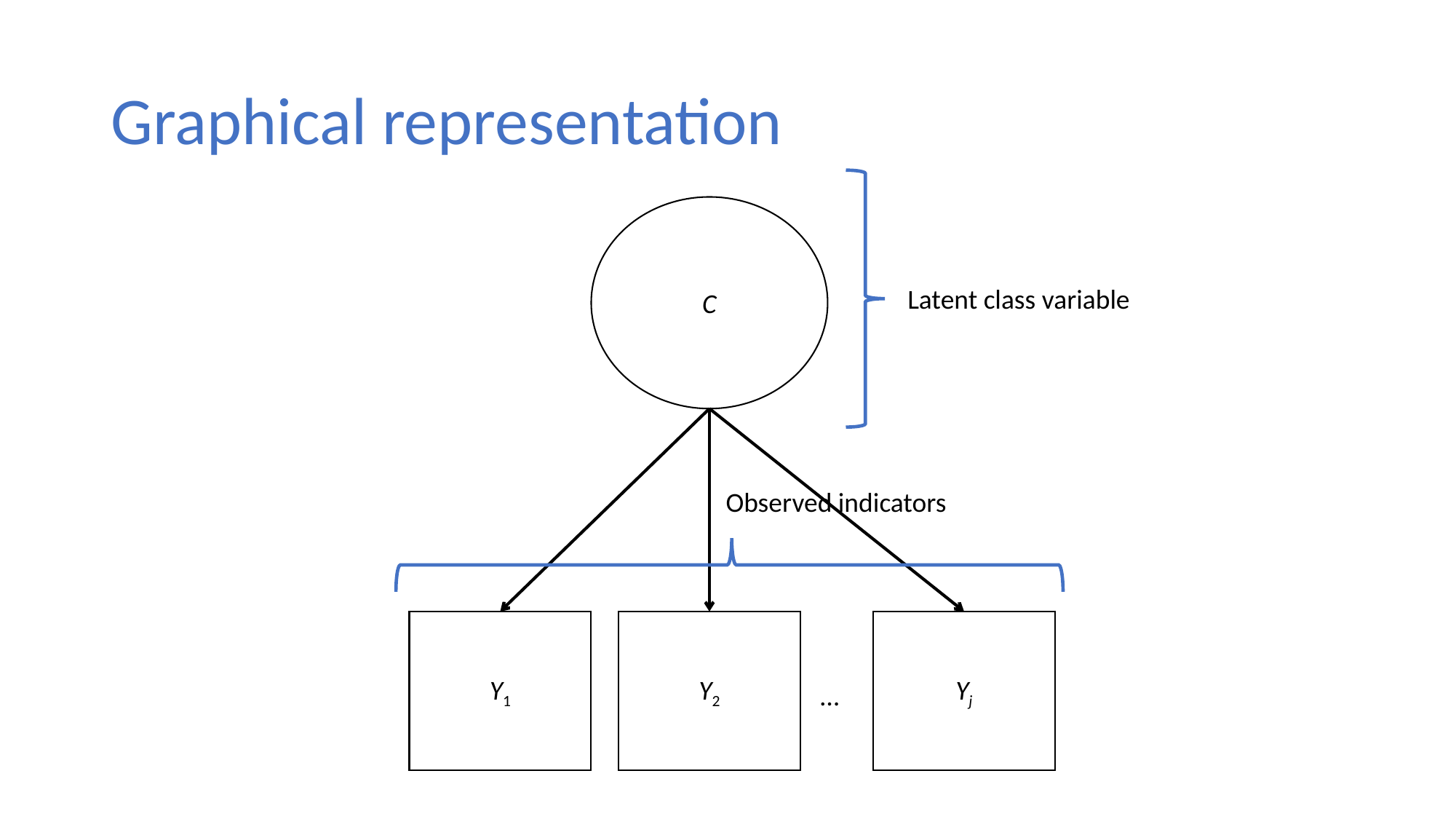

# Graphical representation

C
Y1
Y2
Yj
…

Latent class variable
Observed indicators